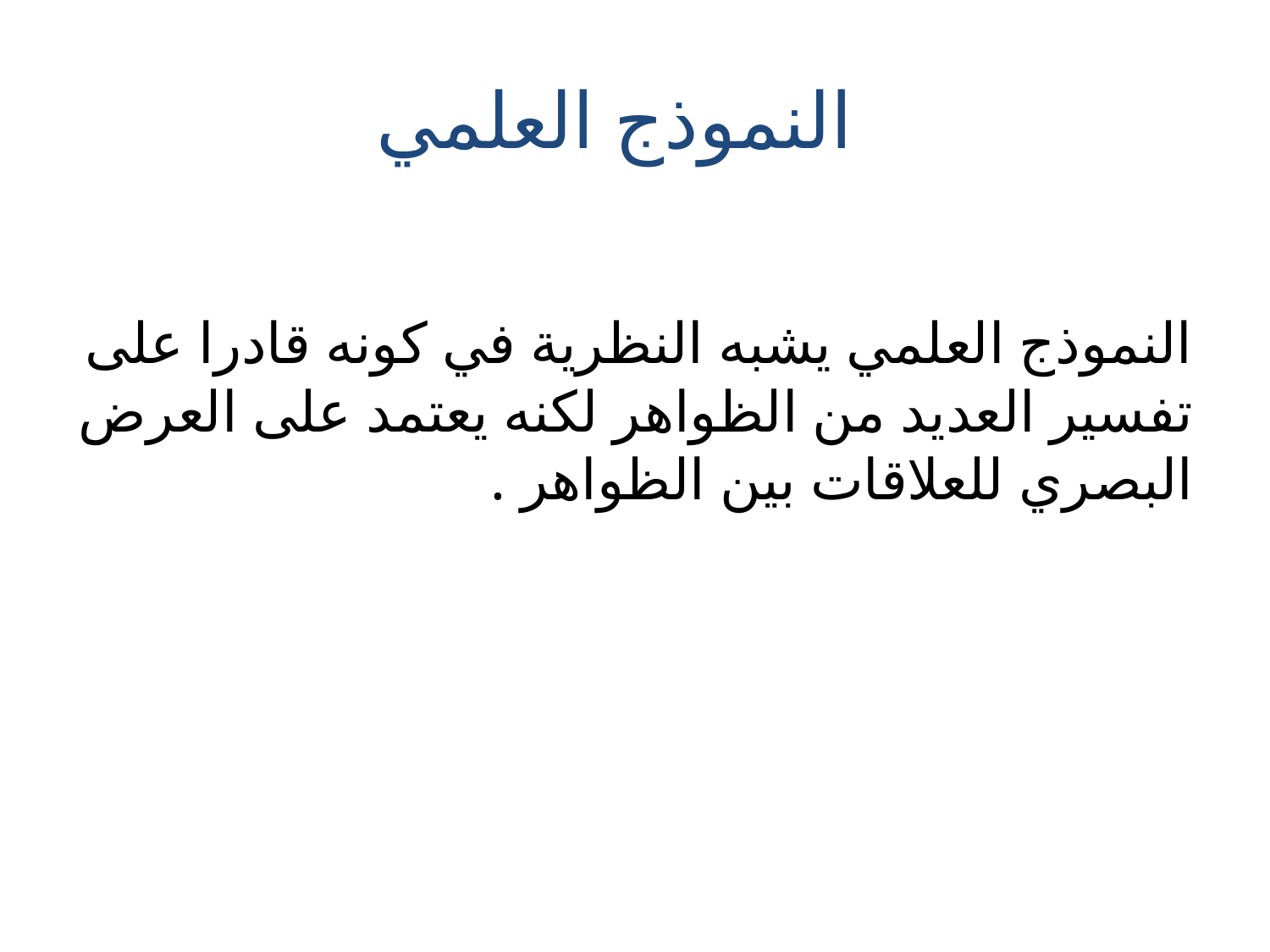

# النموذج العلمي

النموذج العلمي يشبه النظرية في كونه قادرا على تفسير العديد من الظواهر لكنه يعتمد على العرض البصري للعلاقات بين الظواهر .